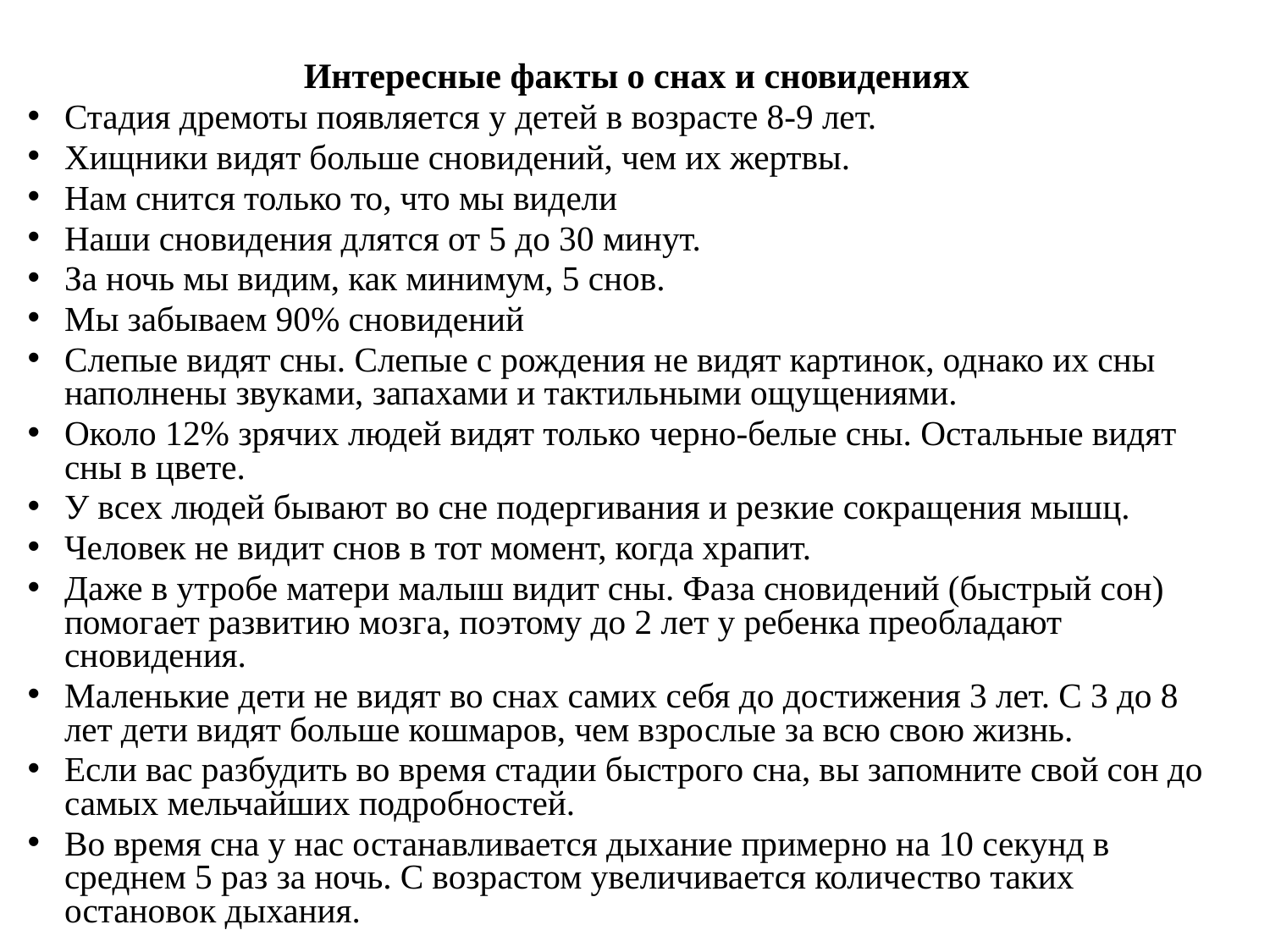

# Интересные факты о снах и сновидениях
Стадия дремоты появляется у детей в возрасте 8-9 лет.
Хищники видят больше сновидений, чем их жертвы.
Нам снится только то, что мы видели
Наши сновидения длятся от 5 до 30 минут.
За ночь мы видим, как минимум, 5 снов.
Мы забываем 90% сновидений
Слепые видят сны. Слепые с рождения не видят картинок, однако их сны наполнены звуками, запахами и тактильными ощущениями.
Около 12% зрячих людей видят только черно-белые сны. Остальные видят сны в цвете.
У всех людей бывают во сне подергивания и резкие сокращения мышц.
Человек не видит снов в тот момент, когда храпит.
Даже в утробе матери малыш видит сны. Фаза сновидений (быстрый сон) помогает развитию мозга, поэтому до 2 лет у ребенка преобладают сновидения.
Маленькие дети не видят во снах самих себя до достижения 3 лет. С 3 до 8 лет дети видят больше кошмаров, чем взрослые за всю свою жизнь.
Если вас разбудить во время стадии быстрого сна, вы запомните свой сон до самых мельчайших подробностей.
Во время сна у нас останавливается дыхание примерно на 10 секунд в среднем 5 раз за ночь. С возрастом увеличивается количество таких остановок дыхания.